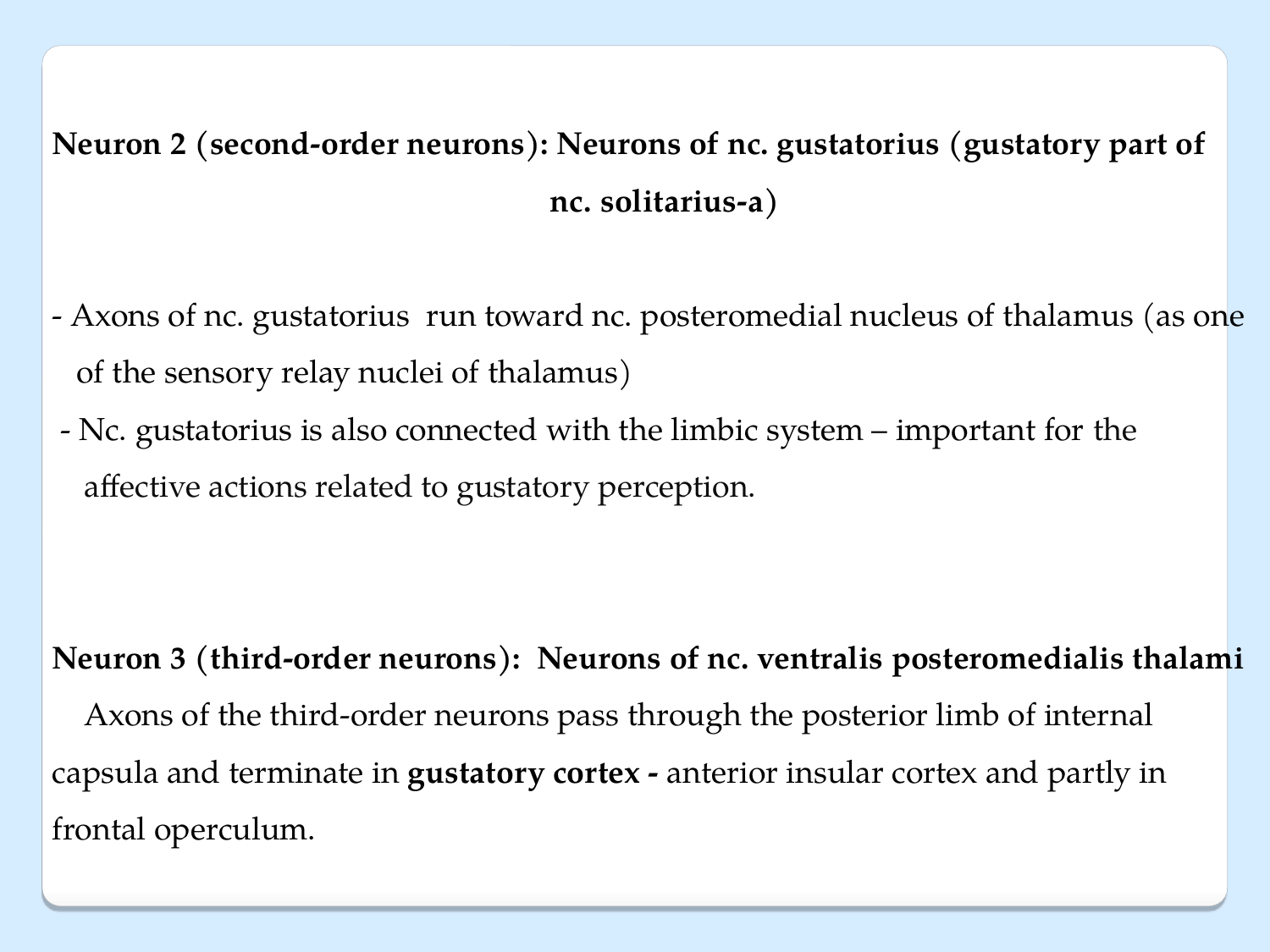

Neuron 2 (second-order neurons): Neurons of nc. gustatorius (gustatory part of
                                                              nc. solitarius-a)

- Axons of nc. gustatorius  run toward nc. posteromedial nucleus of thalamus (as one
   of the sensory relay nuclei of thalamus)
 - Nc. gustatorius is also connected with the limbic system – important for the
    affective actions related to gustatory perception.

Neuron 3 (third-order neurons):  Neurons of nc. ventralis posteromedialis thalami
    Axons of the third-order neurons pass through the posterior limb of internal capsula and terminate in gustatory cortex - anterior insular cortex and partly in frontal operculum.